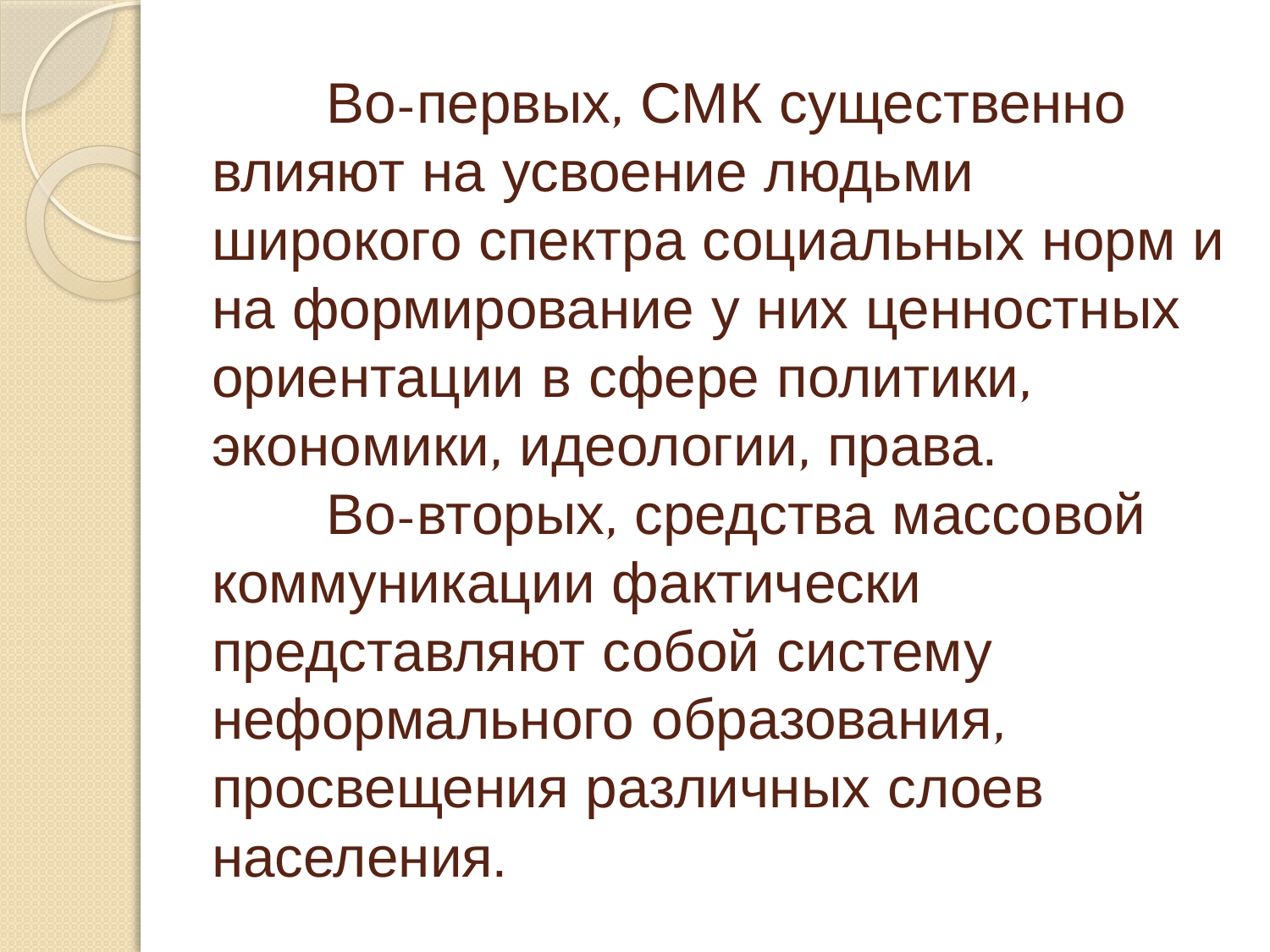

# Во-первых, СМК существенно влияют на усвоение людьми широкого спектра социальных норм и на формирование у них ценностных ориентации в сфере политики, экономики, идеологии, права. Во-вторых, средства массовой  коммуникации фактически представляют собой систему неформального образования, просвещения различных слоев населения.